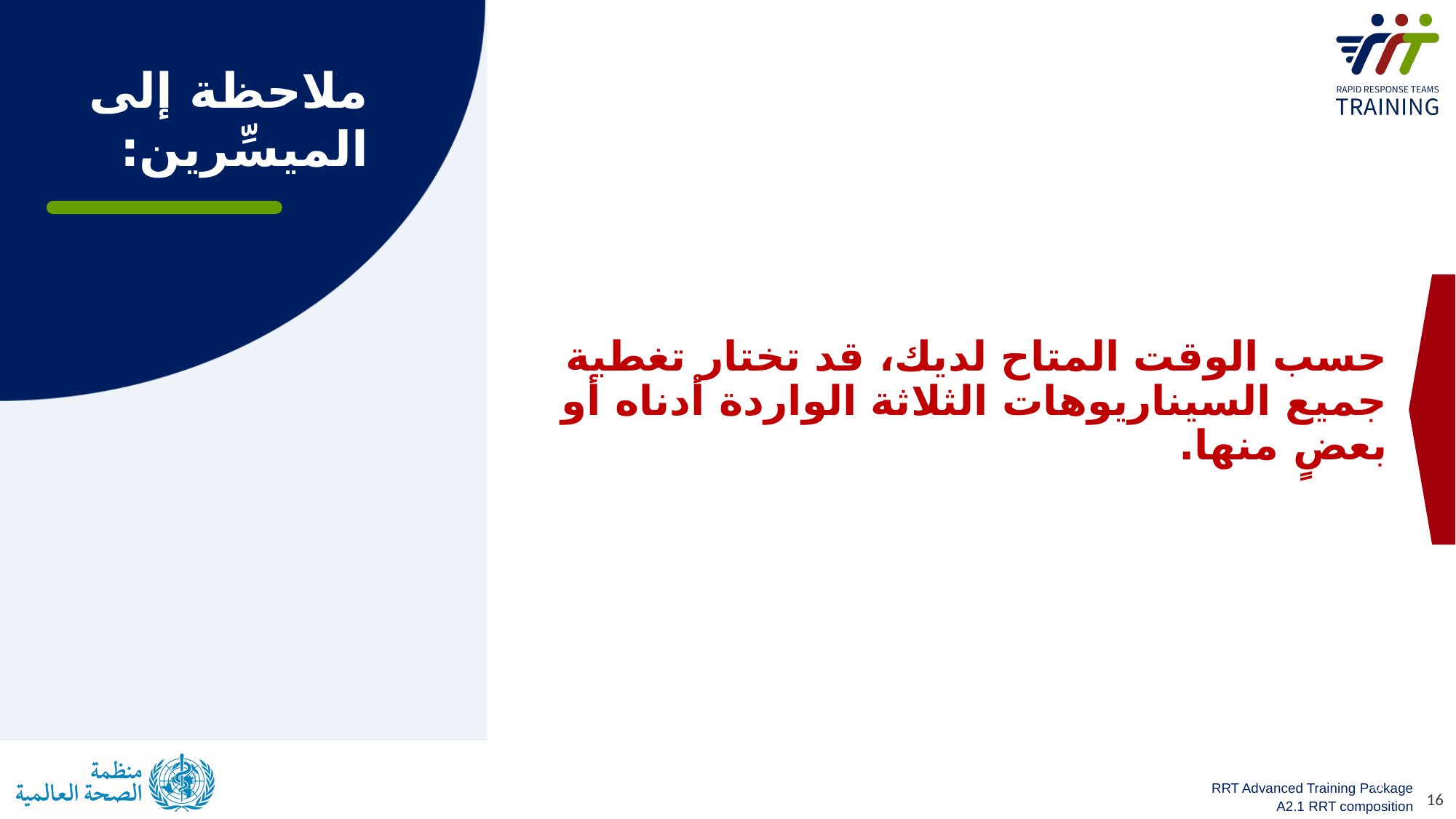

ملاحظة إلى
الميسِّرين:

حسب الوقت المتاح لديك، قد تختار تغطية جميع السيناريوهات الثلاثة الواردة أدناه أو بعضٍ منها.

16